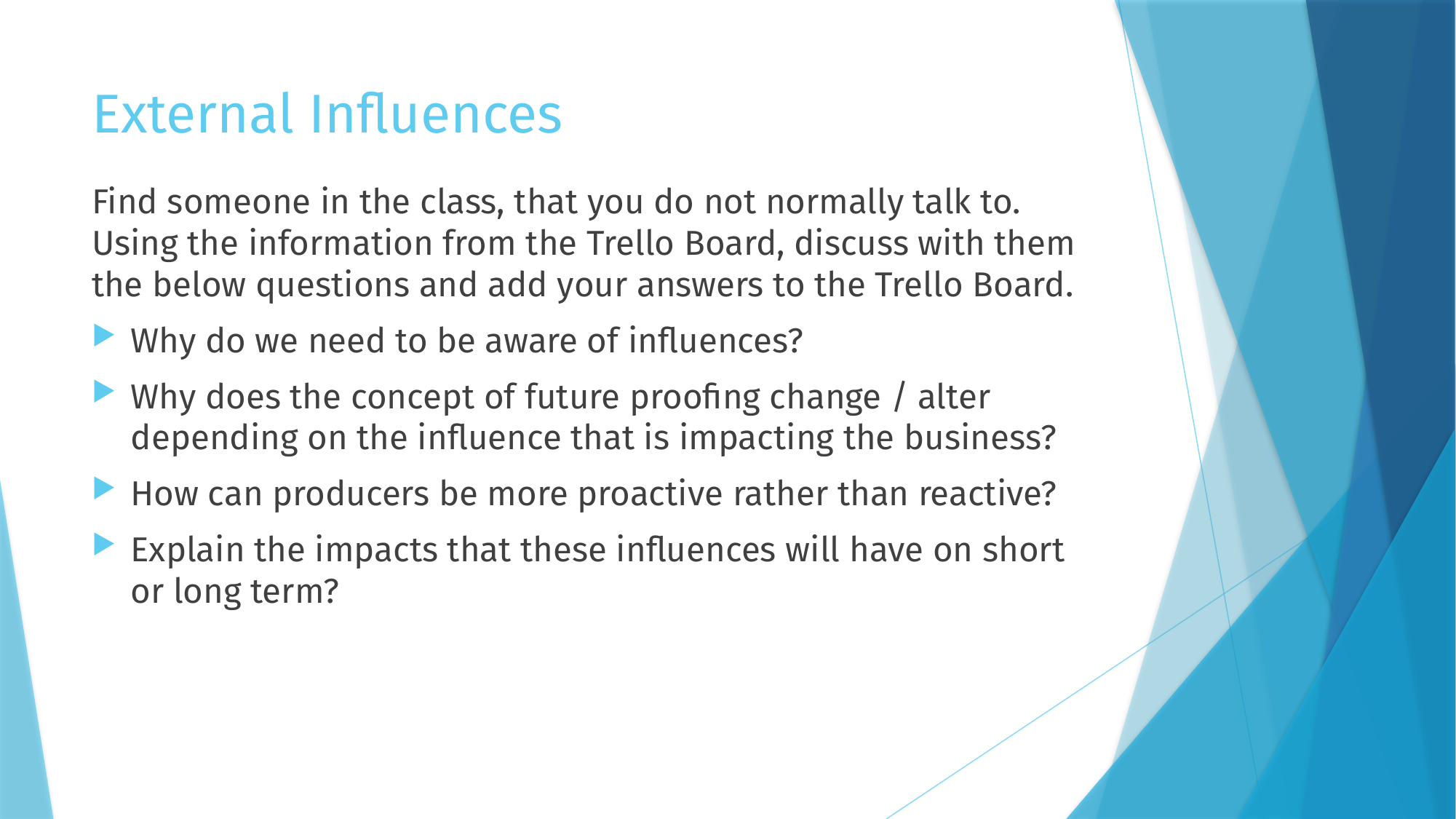

# External Influences
Find someone in the class, that you do not normally talk to.  Using the information from the Trello Board, discuss with them the below questions and add your answers to the Trello Board.
Why do we need to be aware of influences?
Why does the concept of future proofing change / alter depending on the influence that is impacting the business?
How can producers be more proactive rather than reactive?
Explain the impacts that these influences will have on short  or long term?